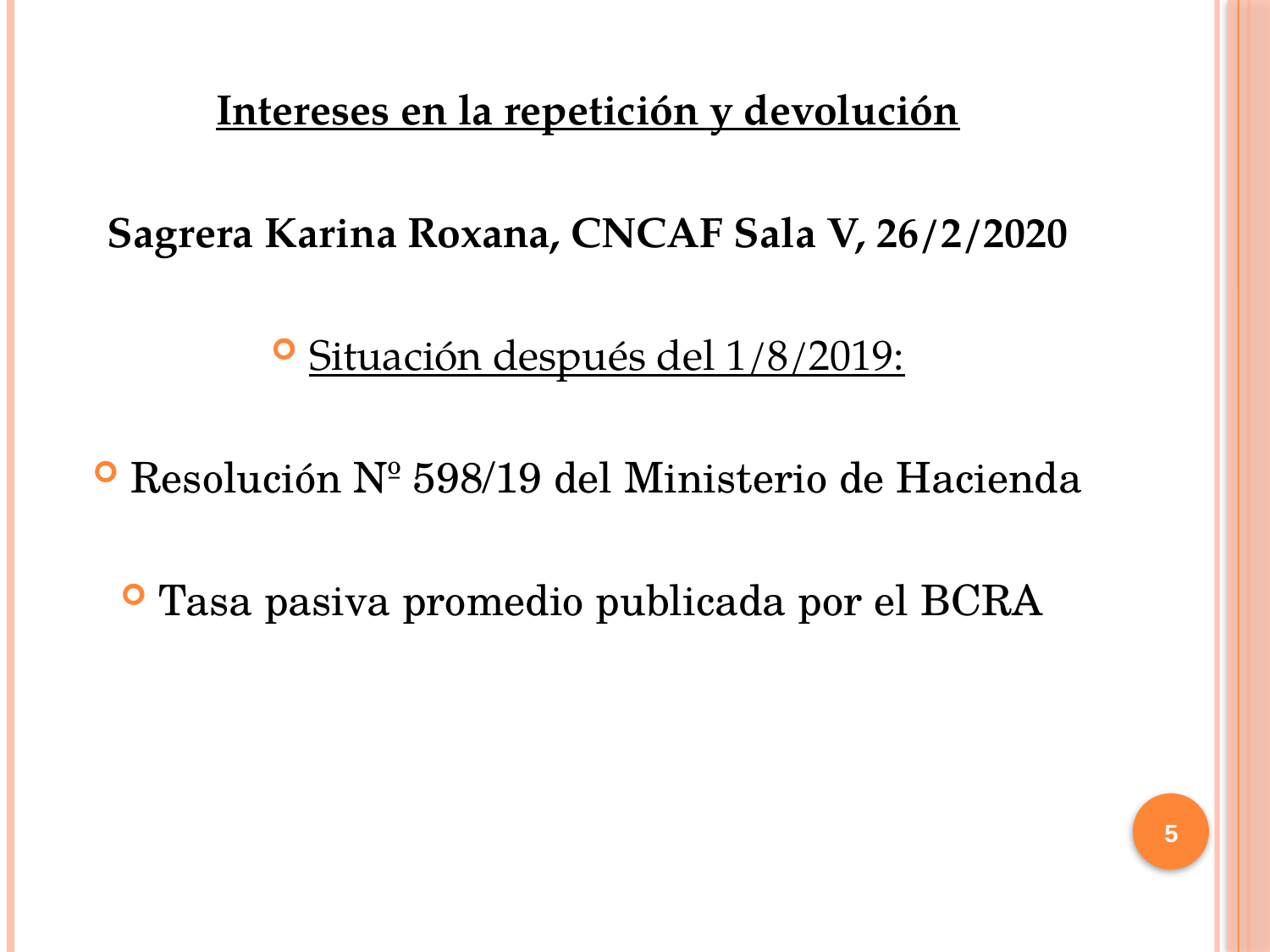

Intereses en la repetición y devolución

Sagrera Karina Roxana, CNCAF Sala V, 26/2/2020

Situación después del 1/8/2019:

Resolución Nº 598/19 del Ministerio de Hacienda

Tasa pasiva promedio publicada por el BCRA

5